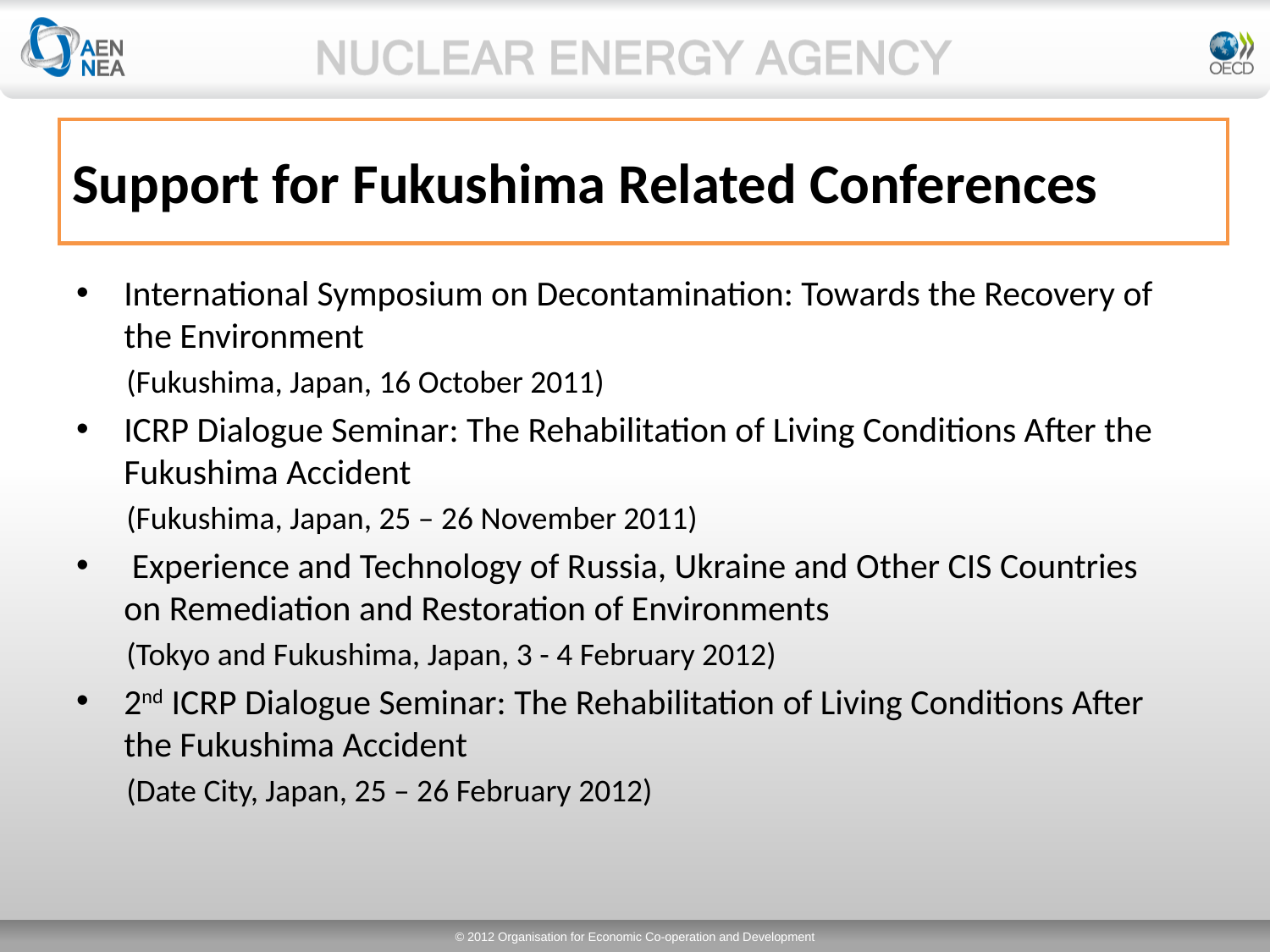

# Support for Fukushima Related Conferences
International Symposium on Decontamination: Towards the Recovery of the Environment
(Fukushima, Japan, 16 October 2011)
ICRP Dialogue Seminar: The Rehabilitation of Living Conditions After the Fukushima Accident
(Fukushima, Japan, 25 – 26 November 2011)
 Experience and Technology of Russia, Ukraine and Other CIS Countries on Remediation and Restoration of Environments
(Tokyo and Fukushima, Japan, 3 - 4 February 2012)
2nd ICRP Dialogue Seminar: The Rehabilitation of Living Conditions After the Fukushima Accident
(Date City, Japan, 25 – 26 February 2012)